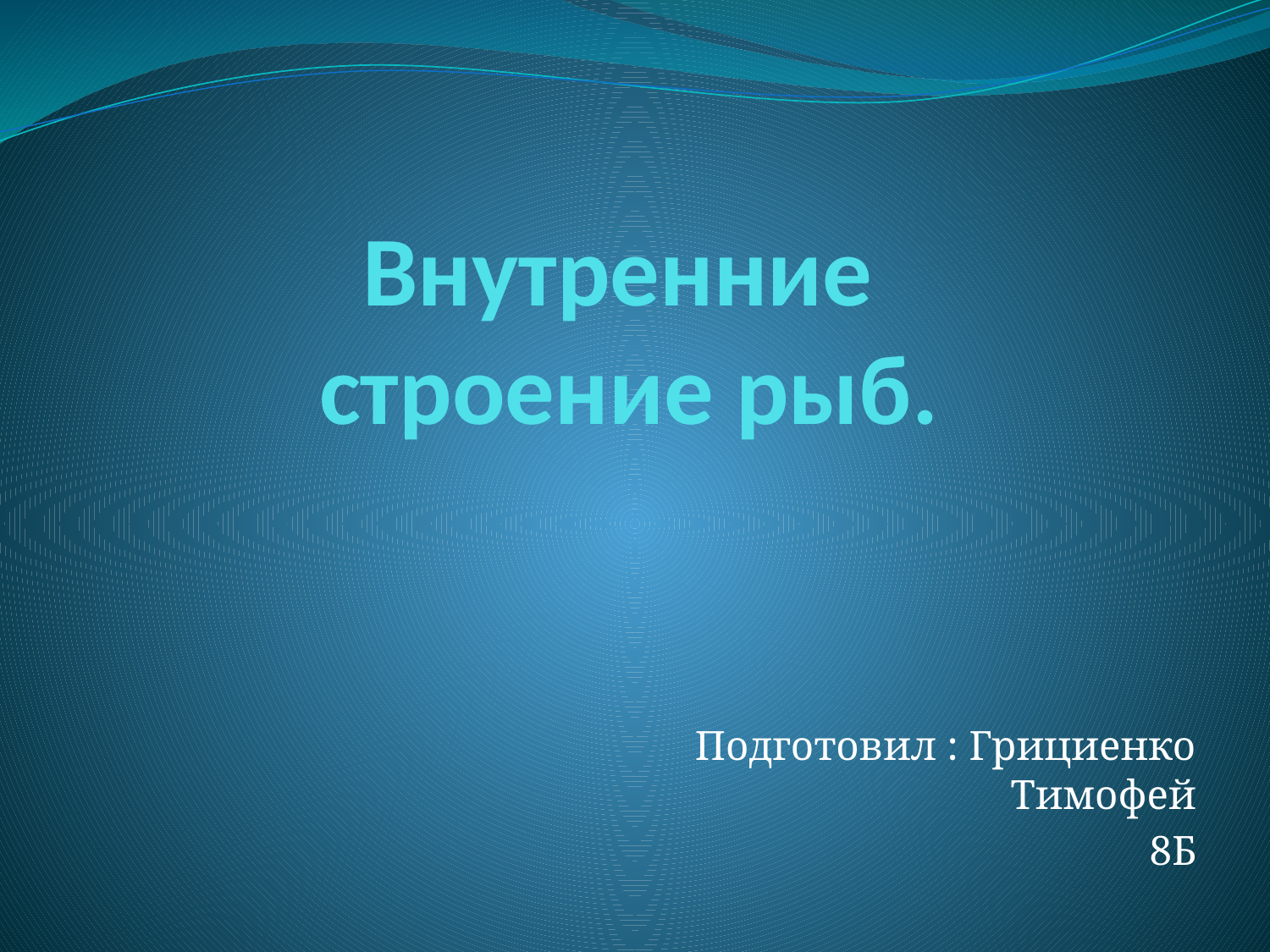

# Внутренние строение рыб.
Подготовил : Грициенко Тимофей
8Б